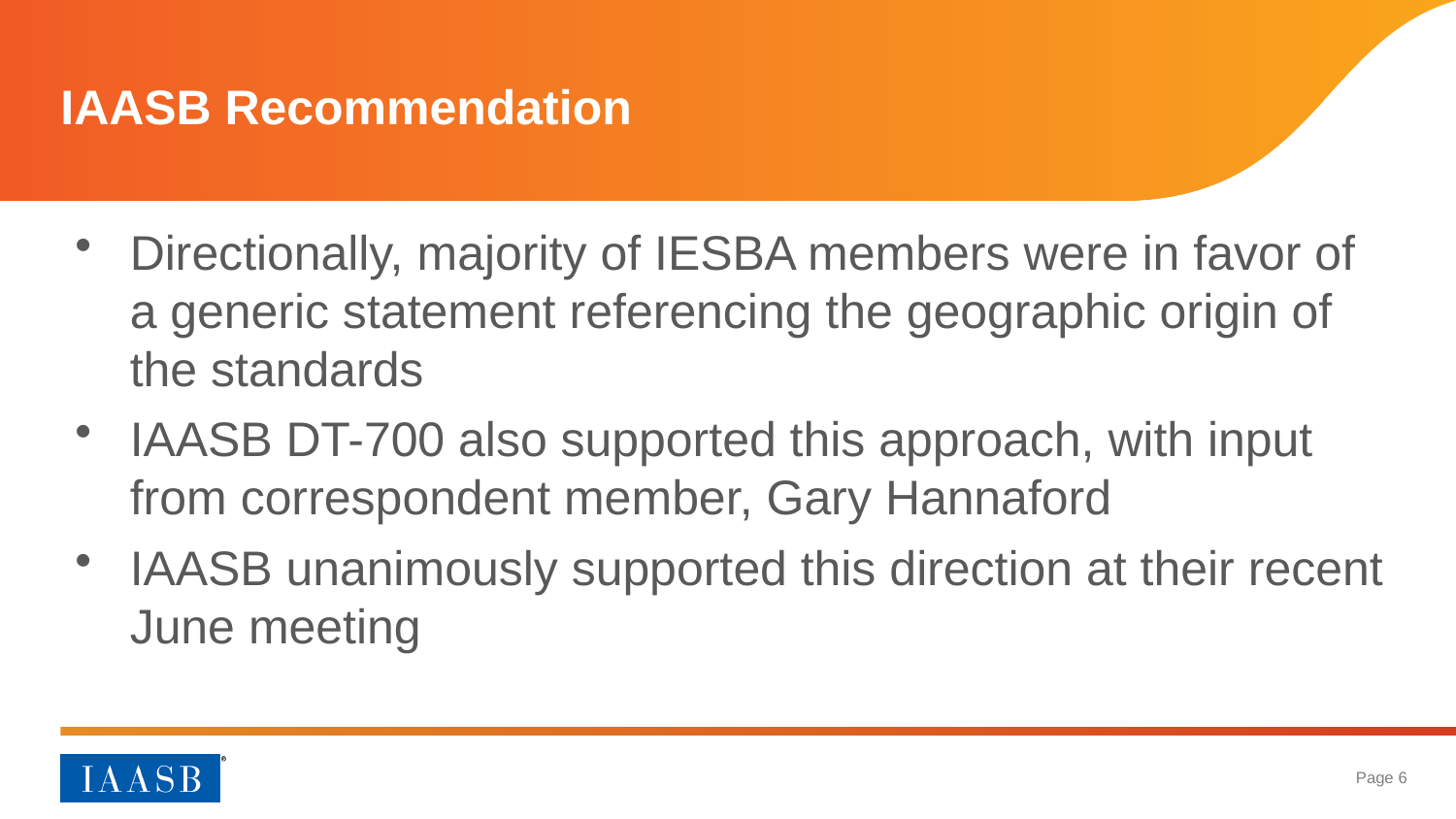

# IAASB Recommendation
Directionally, majority of IESBA members were in favor of a generic statement referencing the geographic origin of the standards
IAASB DT-700 also supported this approach, with input from correspondent member, Gary Hannaford
IAASB unanimously supported this direction at their recent June meeting